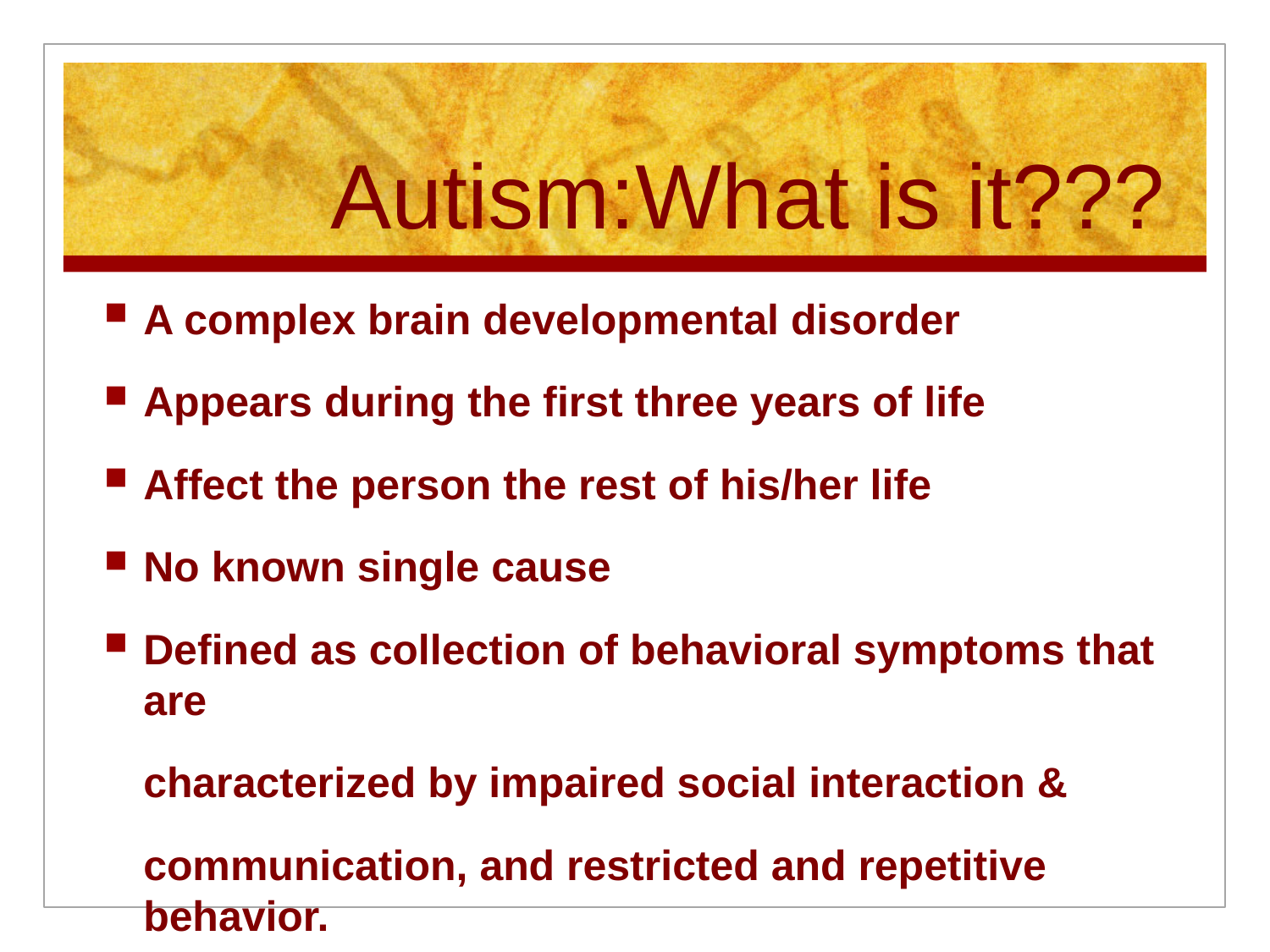

# Autism:What is it???
A complex brain developmental disorder
Appears during the first three years of life
Affect the person the rest of his/her life
No known single cause
Defined as collection of behavioral symptoms that are
	characterized by impaired social interaction &
	communication, and restricted and repetitive behavior.